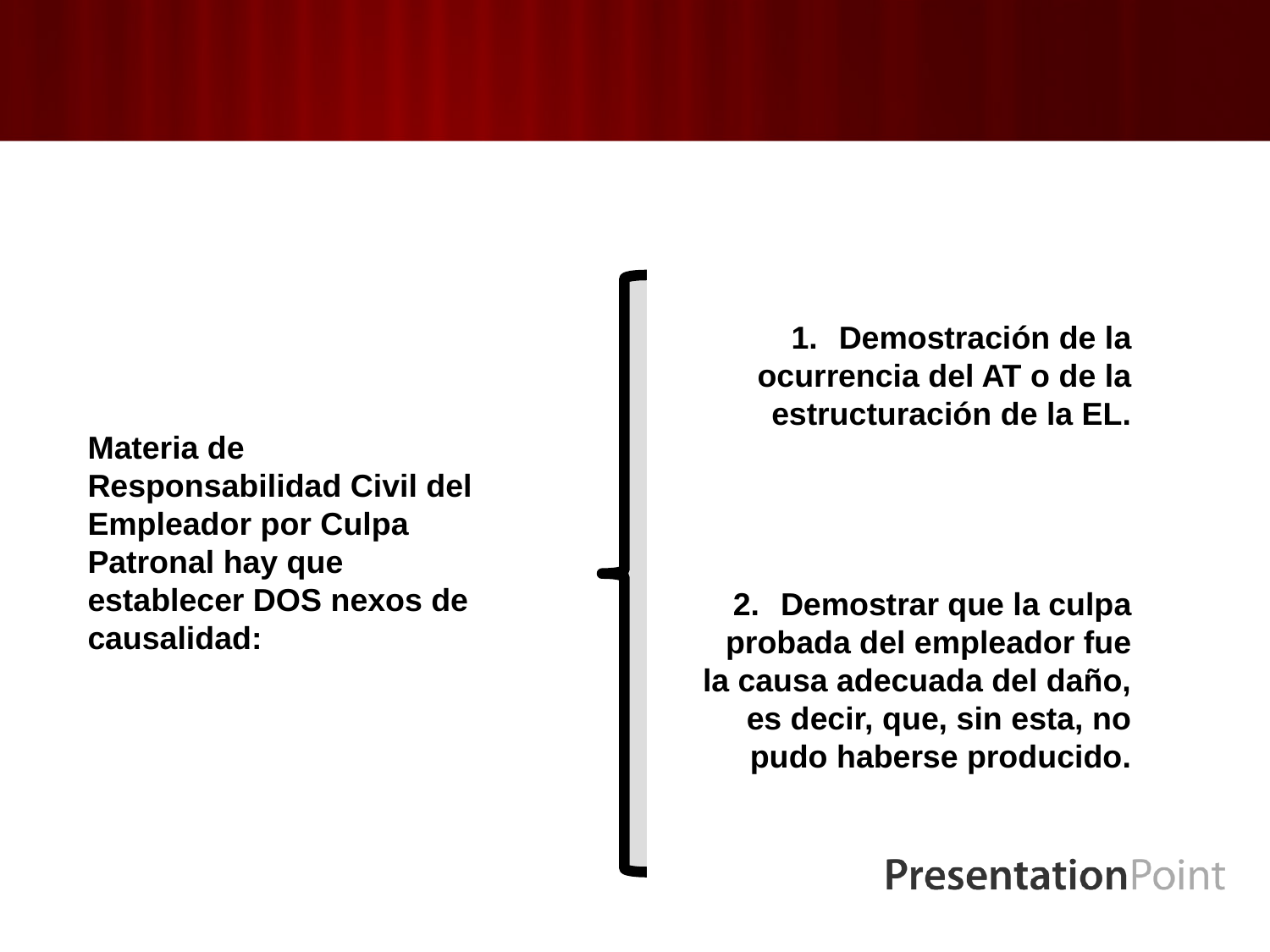

Demostración de la ocurrencia del AT o de la estructuración de la EL.

Demostrar que la culpa probada del empleador fue la causa adecuada del daño, es decir, que, sin esta, no pudo haberse producido.
Materia de Responsabilidad Civil del Empleador por Culpa Patronal hay que establecer DOS nexos de causalidad: